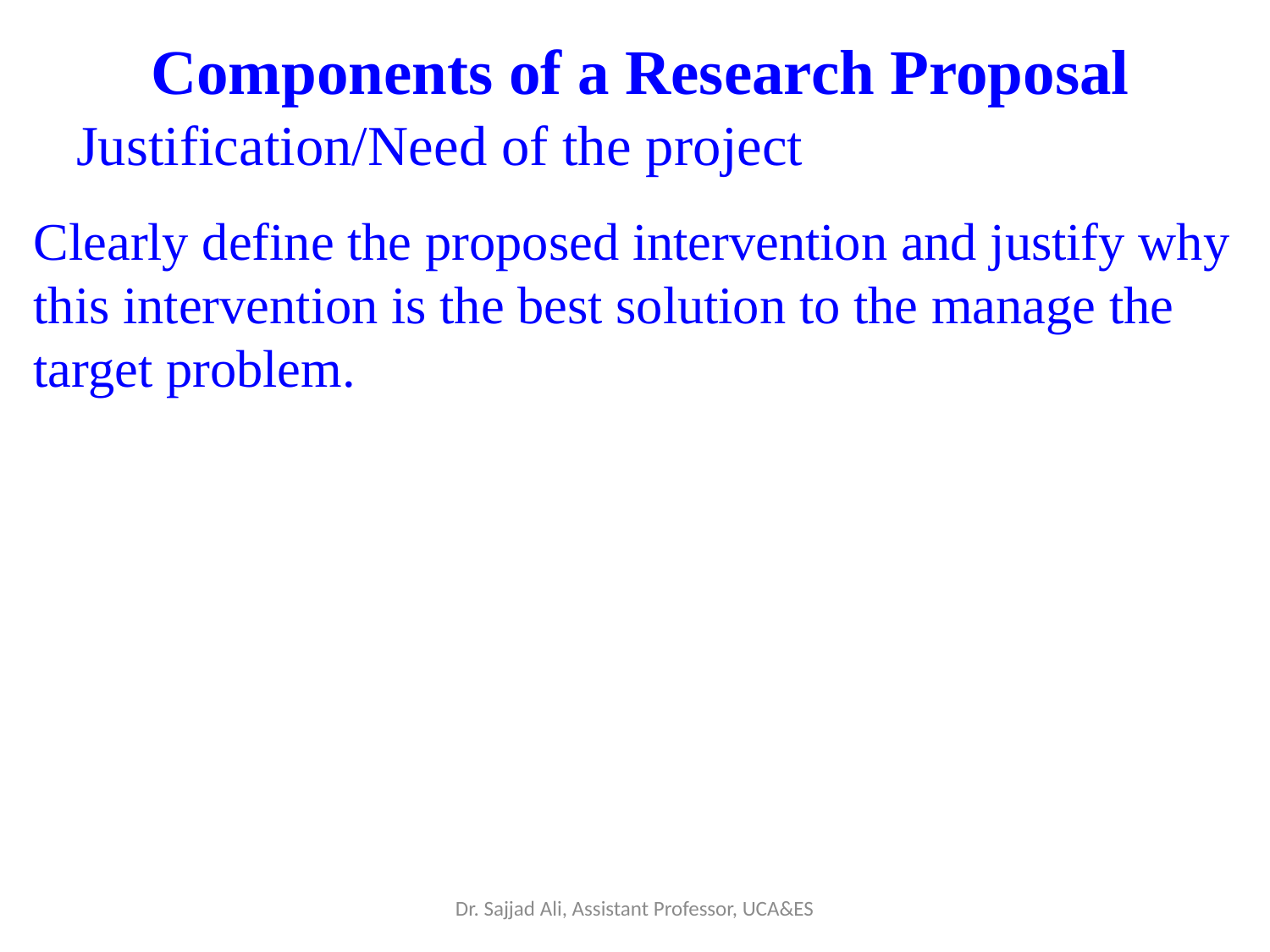

Components of a Research Proposal
# Justification/Need of the project
Clearly define the proposed intervention and justify why this intervention is the best solution to the manage the target problem.
Dr. Sajjad Ali, Assistant Professor, UCA&ES